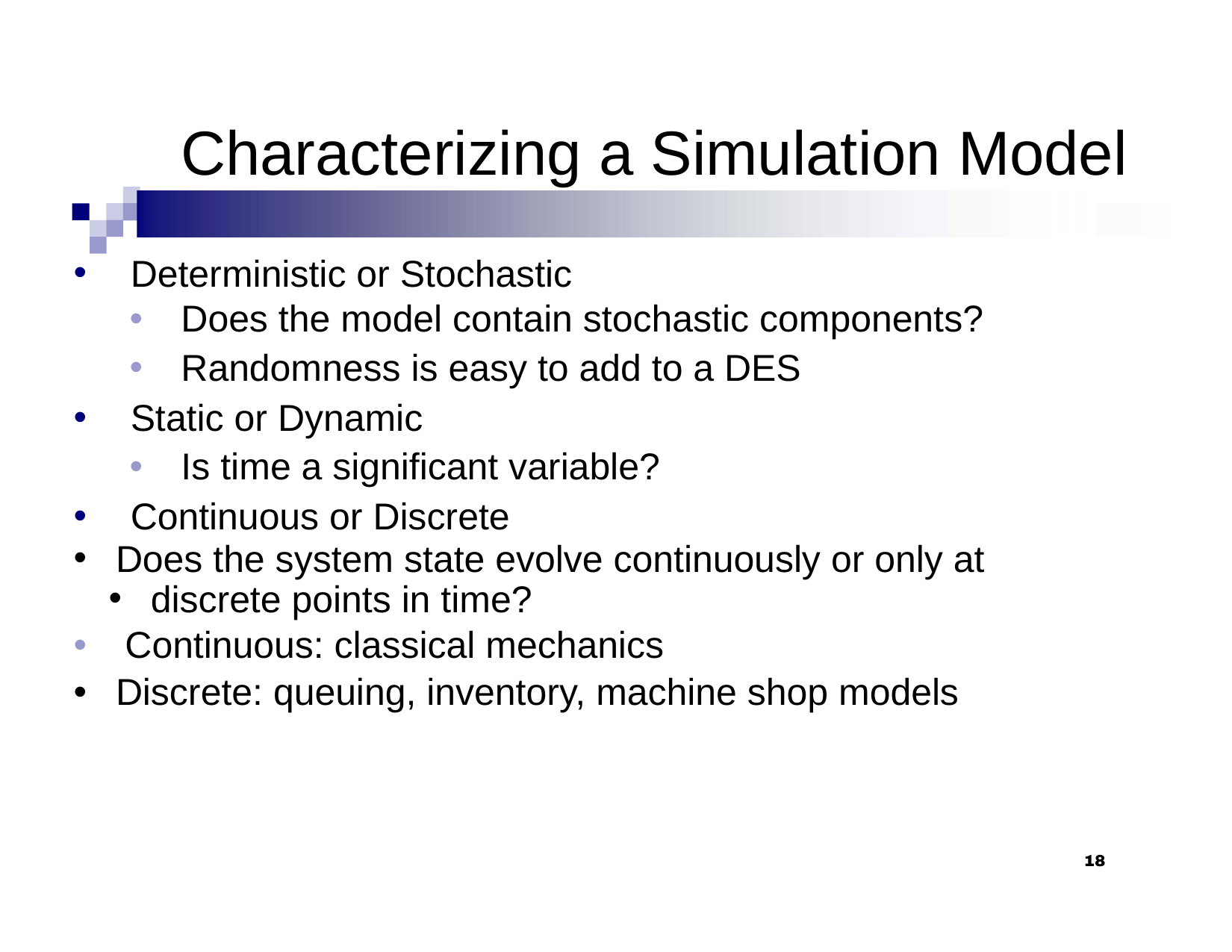

Characterizing a Simulation Model

 Deterministic or Stochastic
 Does the model contain stochastic components?
 Randomness is easy to add to a DES
 Static or Dynamic
 Is time a significant variable?
 Continuous or Discrete
Does the system state evolve continuously or only at
discrete points in time?
 Continuous: classical mechanics
Discrete: queuing, inventory, machine shop models

18